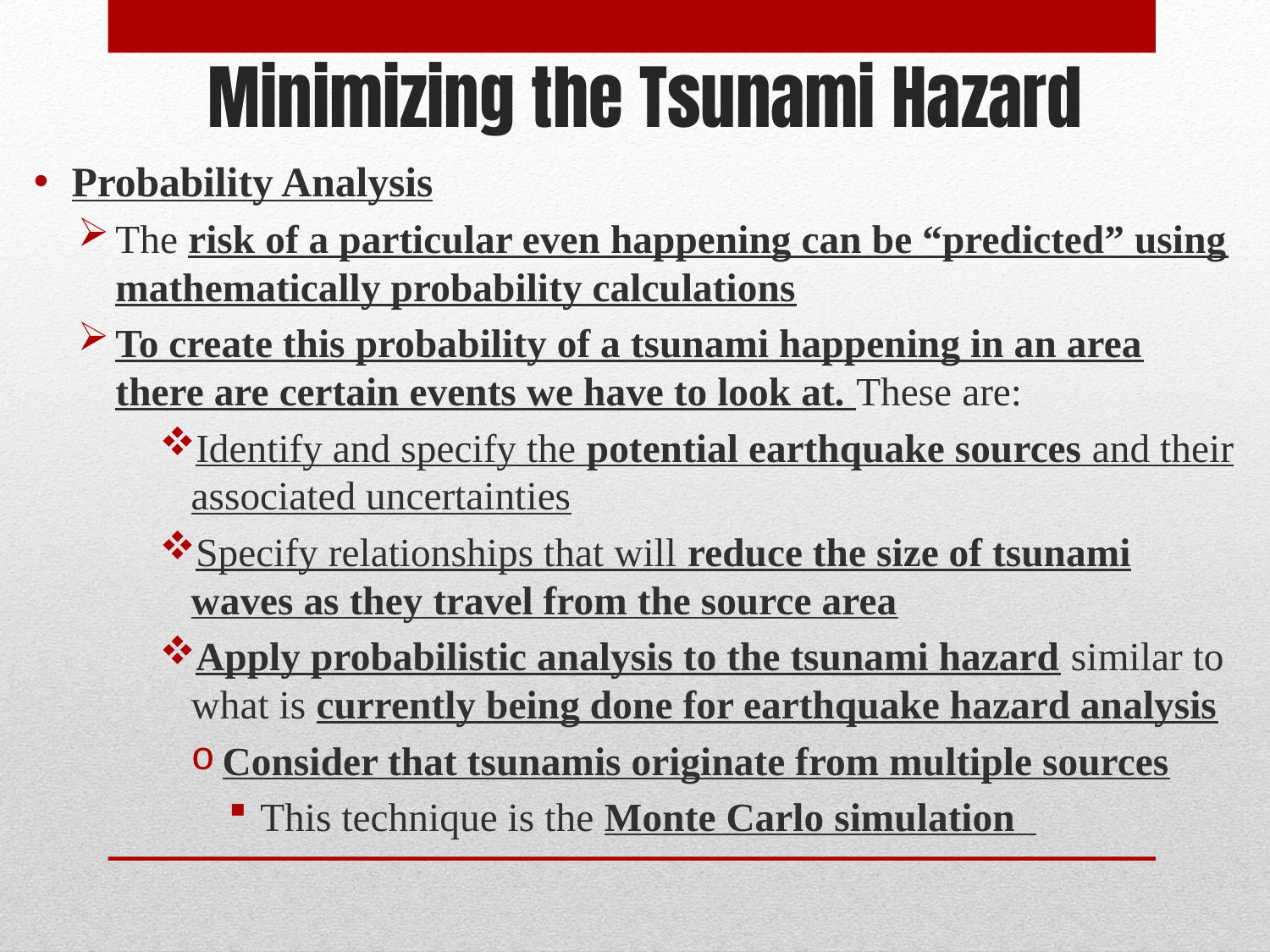

Minimizing the Tsunami Hazard
Probability Analysis
The risk of a particular even happening can be “predicted” using mathematically probability calculations
To create this probability of a tsunami happening in an area there are certain events we have to look at. These are:
Identify and specify the potential earthquake sources and their associated uncertainties
Specify relationships that will reduce the size of tsunami waves as they travel from the source area
Apply probabilistic analysis to the tsunami hazard similar to what is currently being done for earthquake hazard analysis
Consider that tsunamis originate from multiple sources
This technique is the Monte Carlo simulation